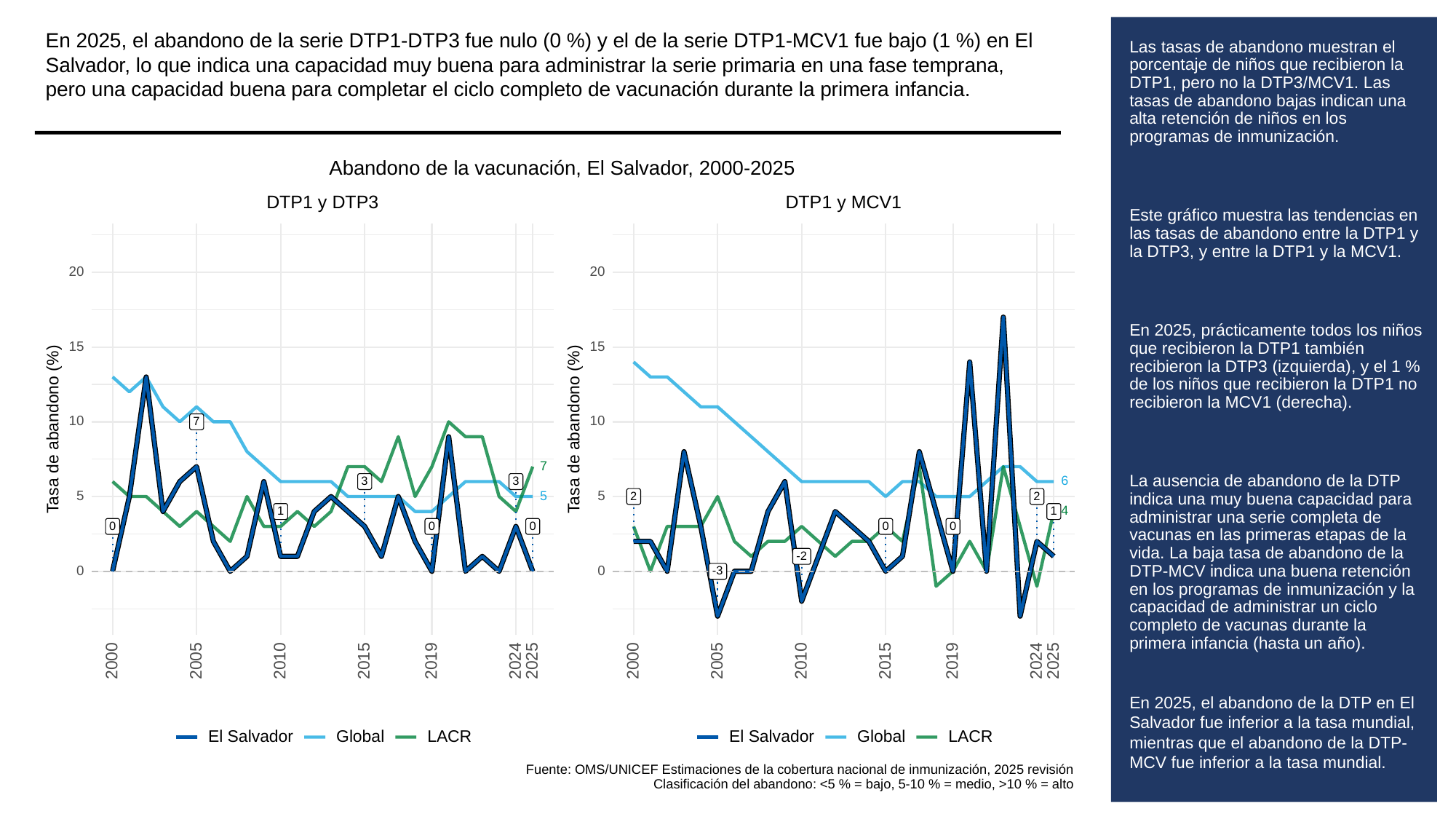

En 2025, el abandono de la serie DTP1-DTP3 fue nulo (0 %) y el de la serie DTP1-MCV1 fue bajo (1 %) en El Salvador, lo que indica una capacidad muy buena para administrar la serie primaria en una fase temprana, pero una capacidad buena para completar el ciclo completo de vacunación durante la primera infancia.
# Las tasas de abandono muestran el porcentaje de niños que recibieron la DTP1, pero no la DTP3/MCV1. Las tasas de abandono bajas indican una alta retención de niños en los programas de inmunización.

Este gráfico muestra las tendencias en las tasas de abandono entre la DTP1 y la DTP3, y entre la DTP1 y la MCV1.

En 2025, prácticamente todos los niños que recibieron la DTP1 también recibieron la DTP3 (izquierda), y el 1 % de los niños que recibieron la DTP1 no recibieron la MCV1 (derecha).

La ausencia de abandono de la DTP indica una muy buena capacidad para administrar una serie completa de vacunas en las primeras etapas de la vida. La baja tasa de abandono de la DTP-MCV indica una buena retención en los programas de inmunización y la capacidad de administrar un ciclo completo de vacunas durante la primera infancia (hasta un año).

En 2025, el abandono de la DTP en El Salvador fue inferior a la tasa mundial, mientras que el abandono de la DTP-MCV fue inferior a la tasa mundial.

Abandono de la vacunación, El Salvador, 2000-2025
DTP1 y MCV1
DTP1 y DTP3

20
20

15
15

10
10
7
Tasa de abandono (%)
Tasa de abandono (%)

7

6
3
3

5
5
5
2
2

4
1
1

0
0
0
0
0

-2

0
0
-3

2000
2005
2010
2015
2019
2024
2025
2000
2005
2010
2015
2019
2024
2025
El Salvador
Global
LACR
El Salvador
Global
LACR

Fuente: OMS/UNICEF Estimaciones de la cobertura nacional de inmunización, 2025 revisión
Clasificación del abandono: <5 % = bajo, 5-10 % = medio, >10 % = alto